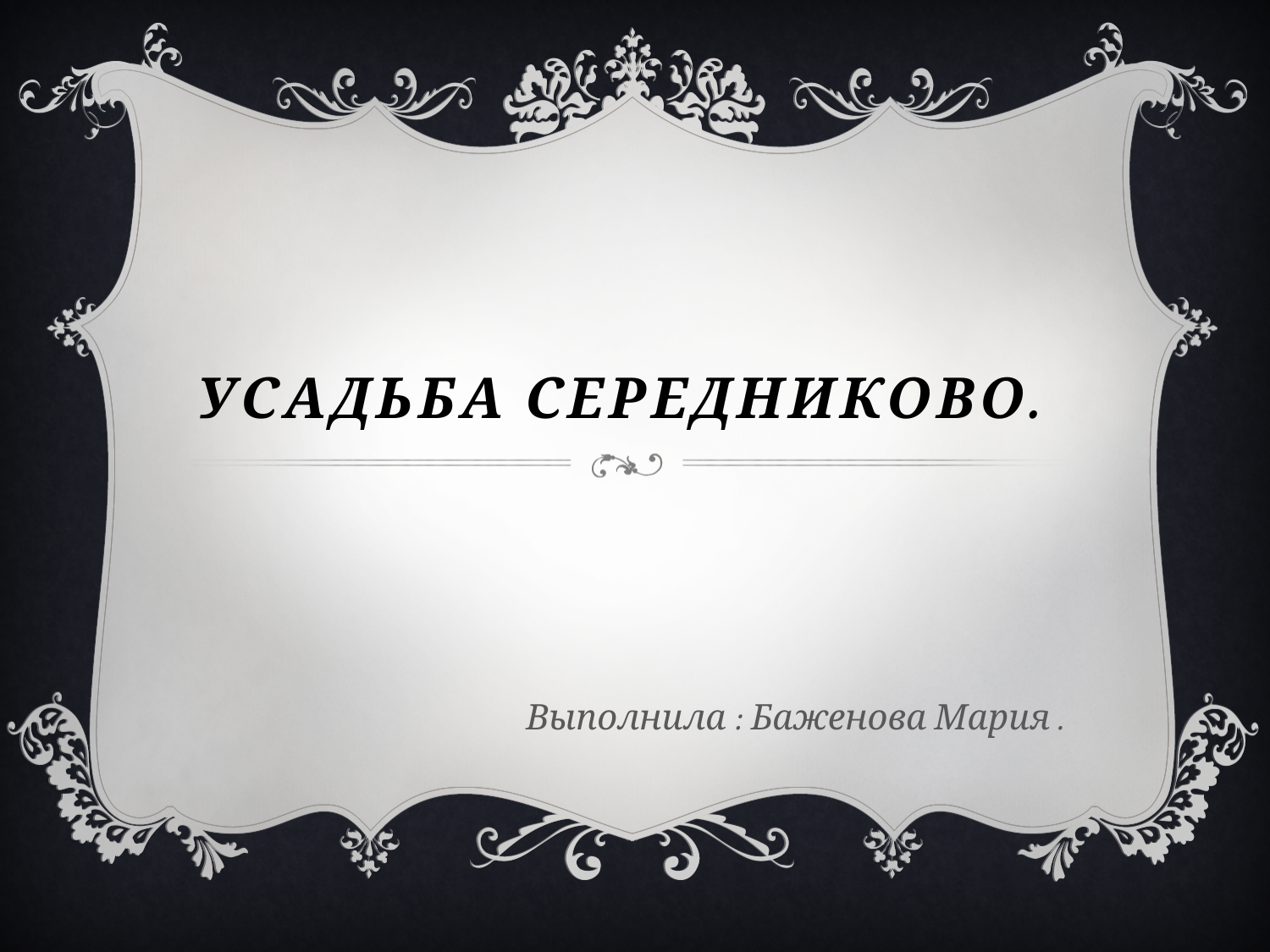

# Усадьба Середниково.

                                         Выполнила : Баженова Мария .